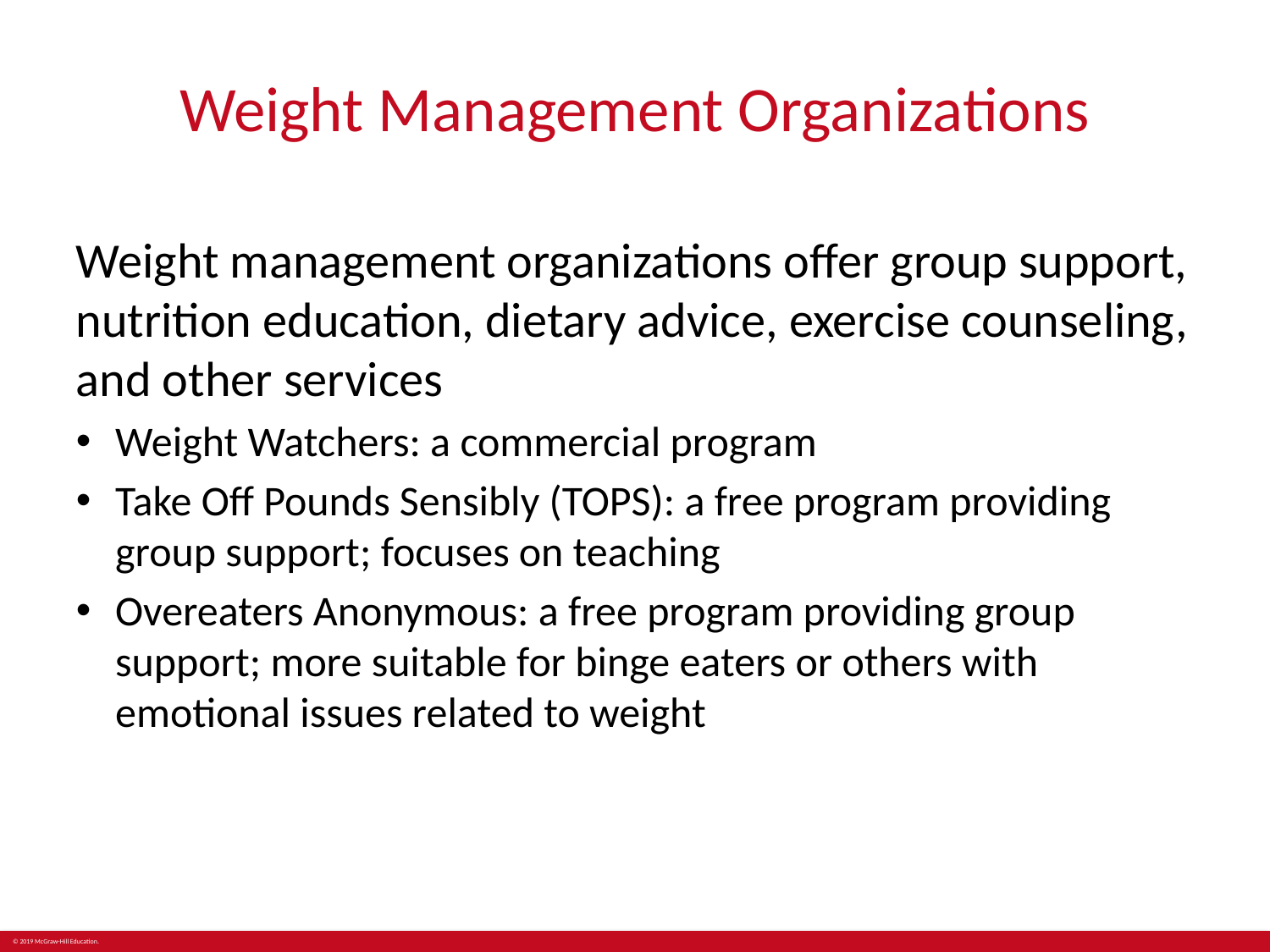

# Weight Management Organizations
Weight management organizations offer group support, nutrition education, dietary advice, exercise counseling, and other services
Weight Watchers: a commercial program
Take Off Pounds Sensibly (TOPS): a free program providing group support; focuses on teaching
Overeaters Anonymous: a free program providing group support; more suitable for binge eaters or others with emotional issues related to weight